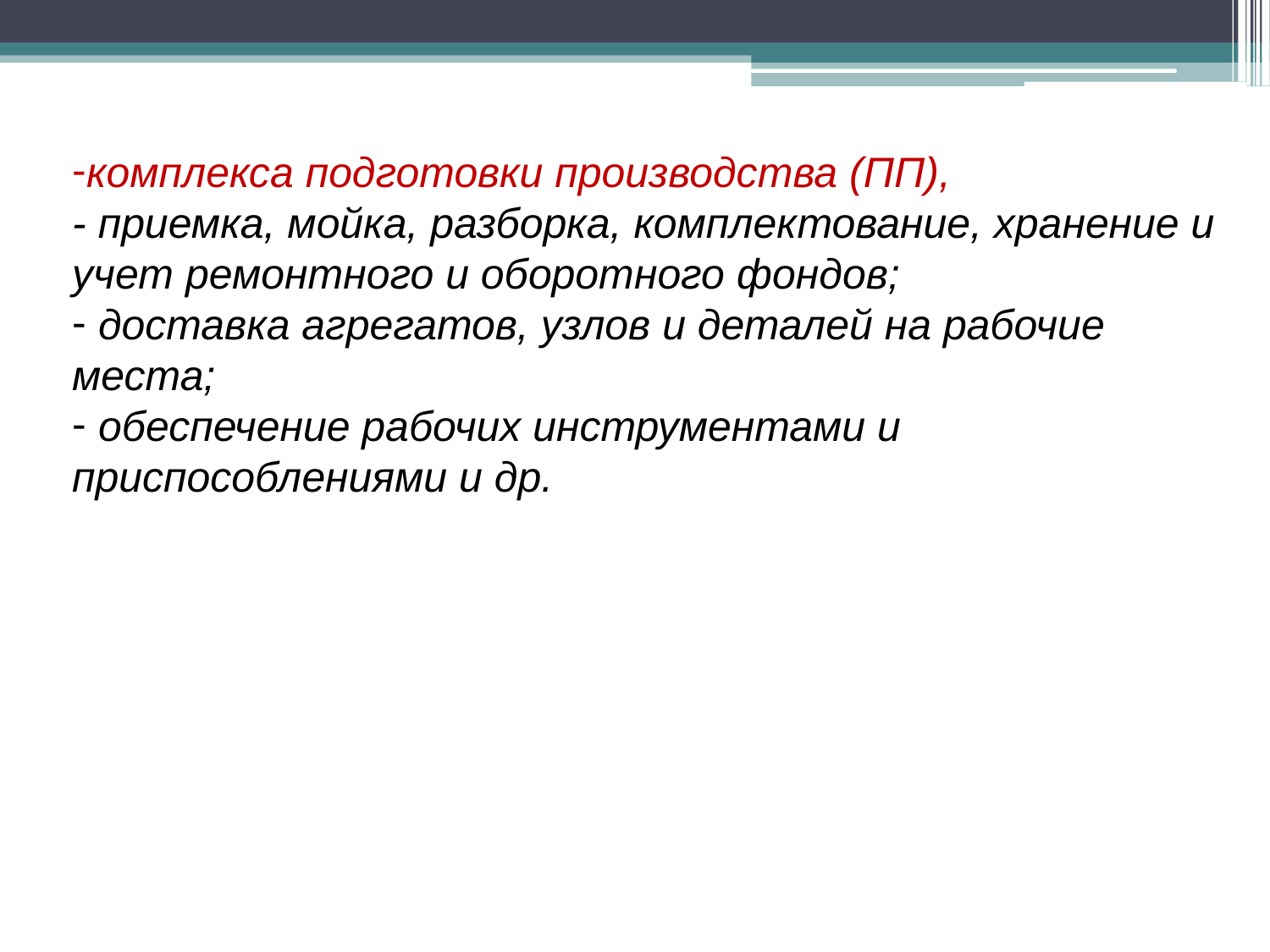

комплекса подготовки производства (ПП),
- приемка, мойка, разборка, комплектование, хранение и учет ремонтного и оборотного фондов;
 доставка агрегатов, узлов и деталей на рабочие места;
 обеспечение рабочих инструментами и приспособлениями и др.